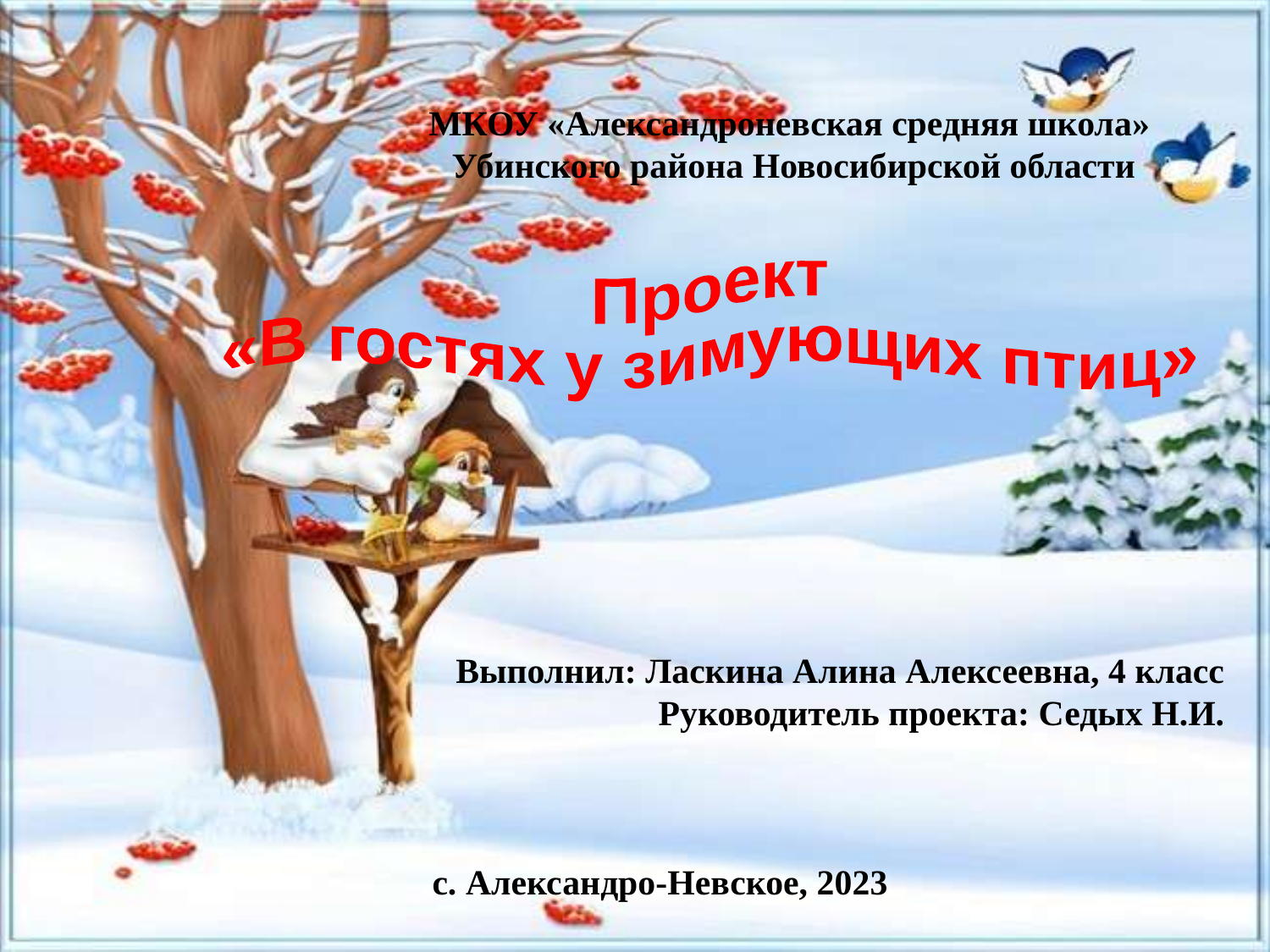

МКОУ «Александроневская средняя школа»
Убинского района Новосибирской области
Проект
«В гостях у зимующих птиц»

Выполнил: Ласкина Алина Алексеевна, 4 класс
Руководитель проекта: Седых Н.И.

с. Александро-Невское, 2023